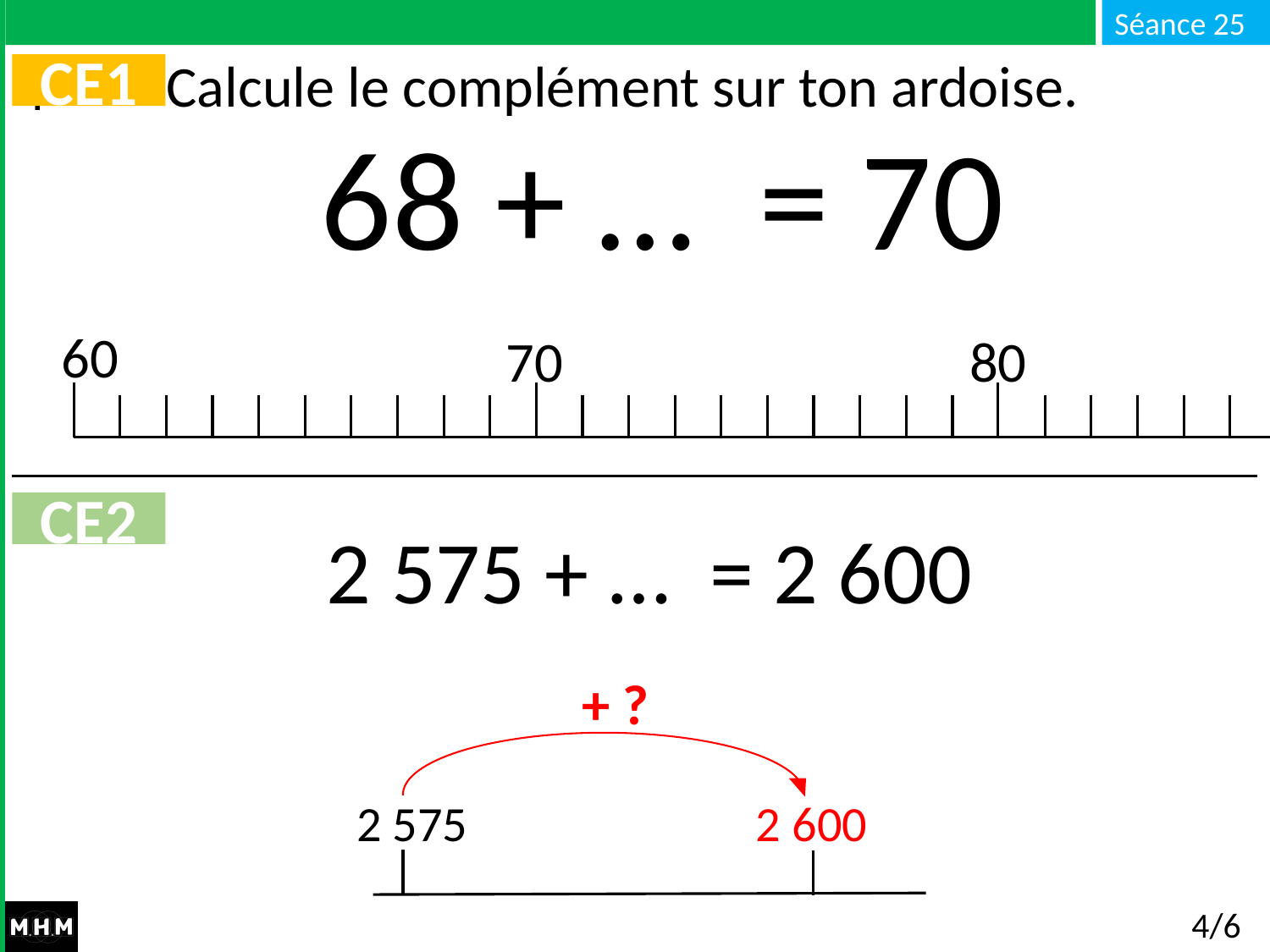

# Calcule le complément sur ton ardoise.
CE1
68 + …  = 70
60
80
70
CE2
2 575 + …  = 2 600
+ ?

2 575
2 600
4/6